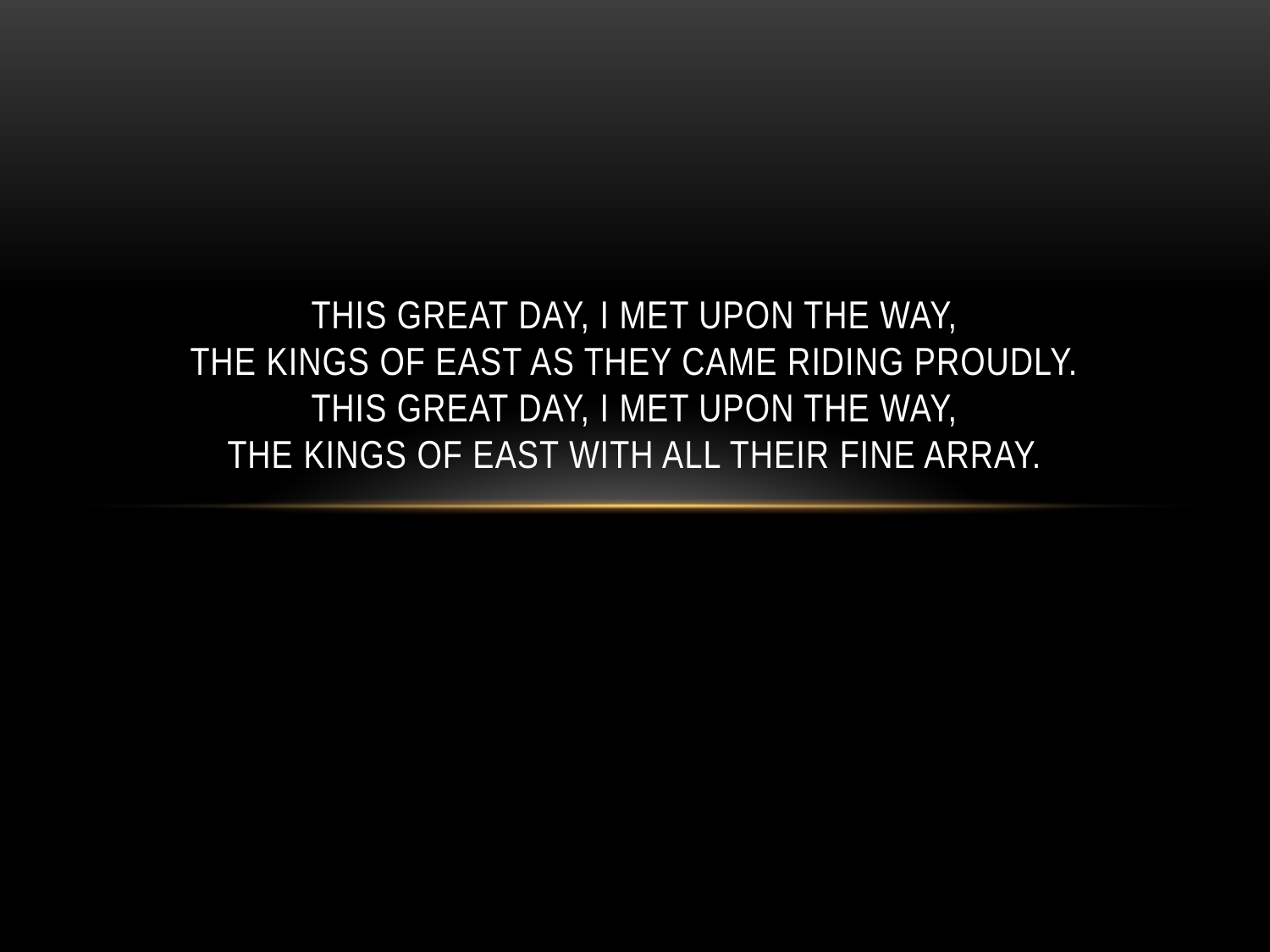

# This great day, I met upon the way, the kings of East as they came riding proudly. This great day, I met upon the way, The kings of East with all their fine array.